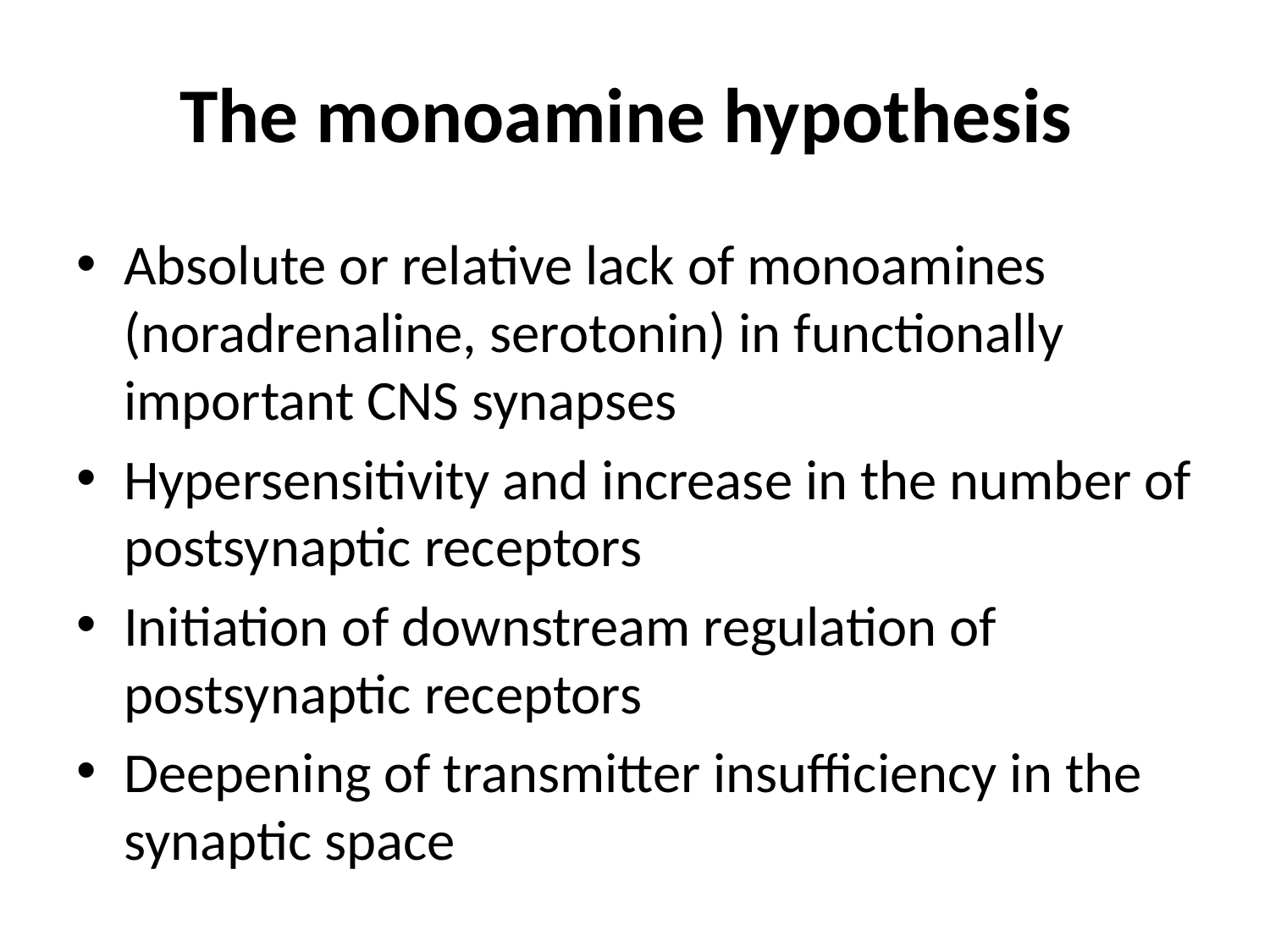

# The monoamine hypothesis
Absolute or relative lack of monoamines (noradrenaline, serotonin) in functionally important CNS synapses
Hypersensitivity and increase in the number of postsynaptic receptors
Initiation of downstream regulation of postsynaptic receptors
Deepening of transmitter insufficiency in the synaptic space